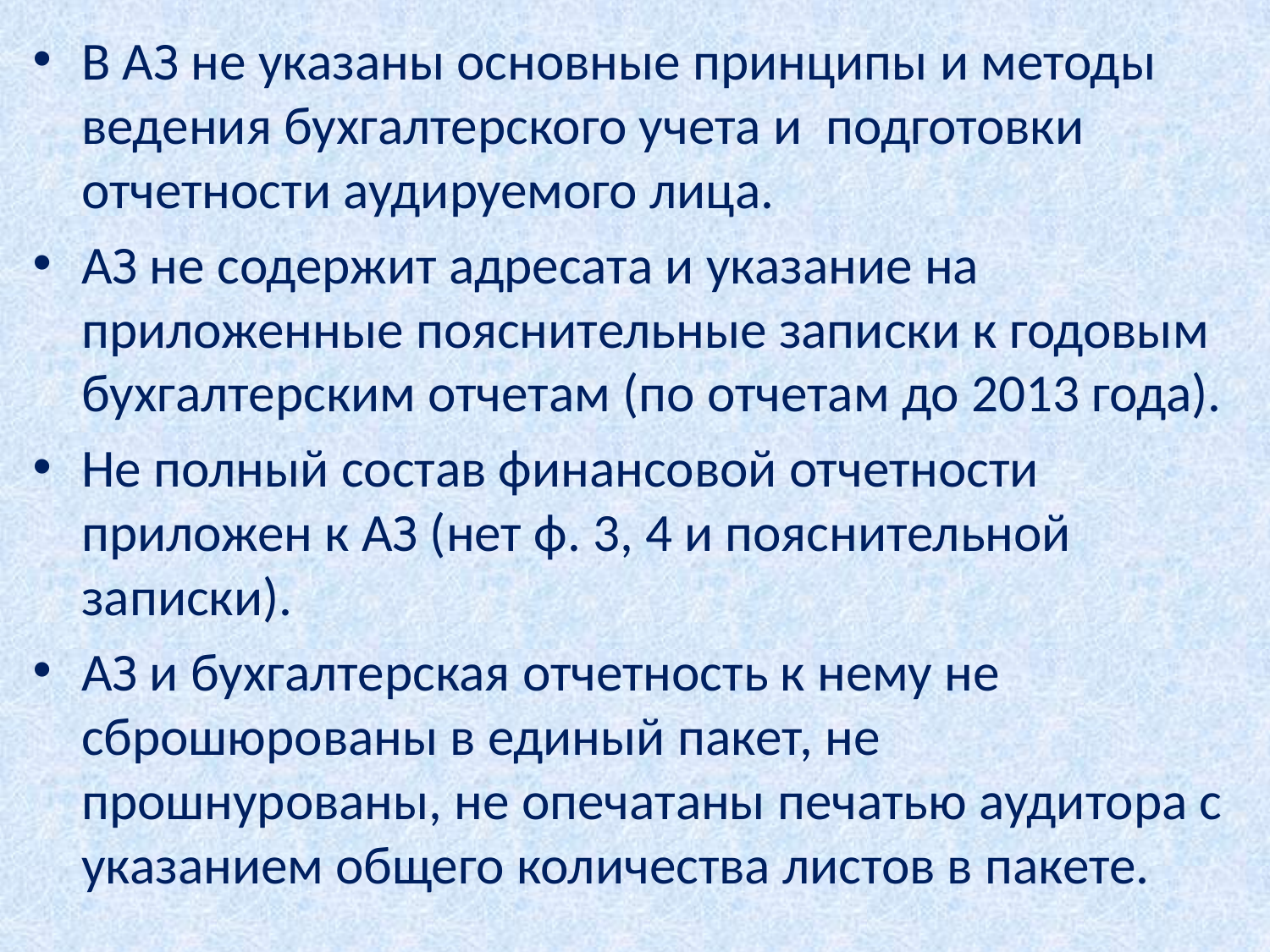

#
В АЗ не указаны основные принципы и методы ведения бухгалтерского учета и  подготовки  отчетности аудируемого лица.
АЗ не содержит адресата и указание на приложенные пояснительные записки к годовым бухгалтерским отчетам (по отчетам до 2013 года).
Не полный состав финансовой отчетности приложен к АЗ (нет ф. 3, 4 и пояснительной записки).
АЗ и бухгалтерская отчетность к нему не сброшюрованы в единый пакет, не прошнурованы, не опечатаны печатью аудитора с указанием общего количества листов в пакете.